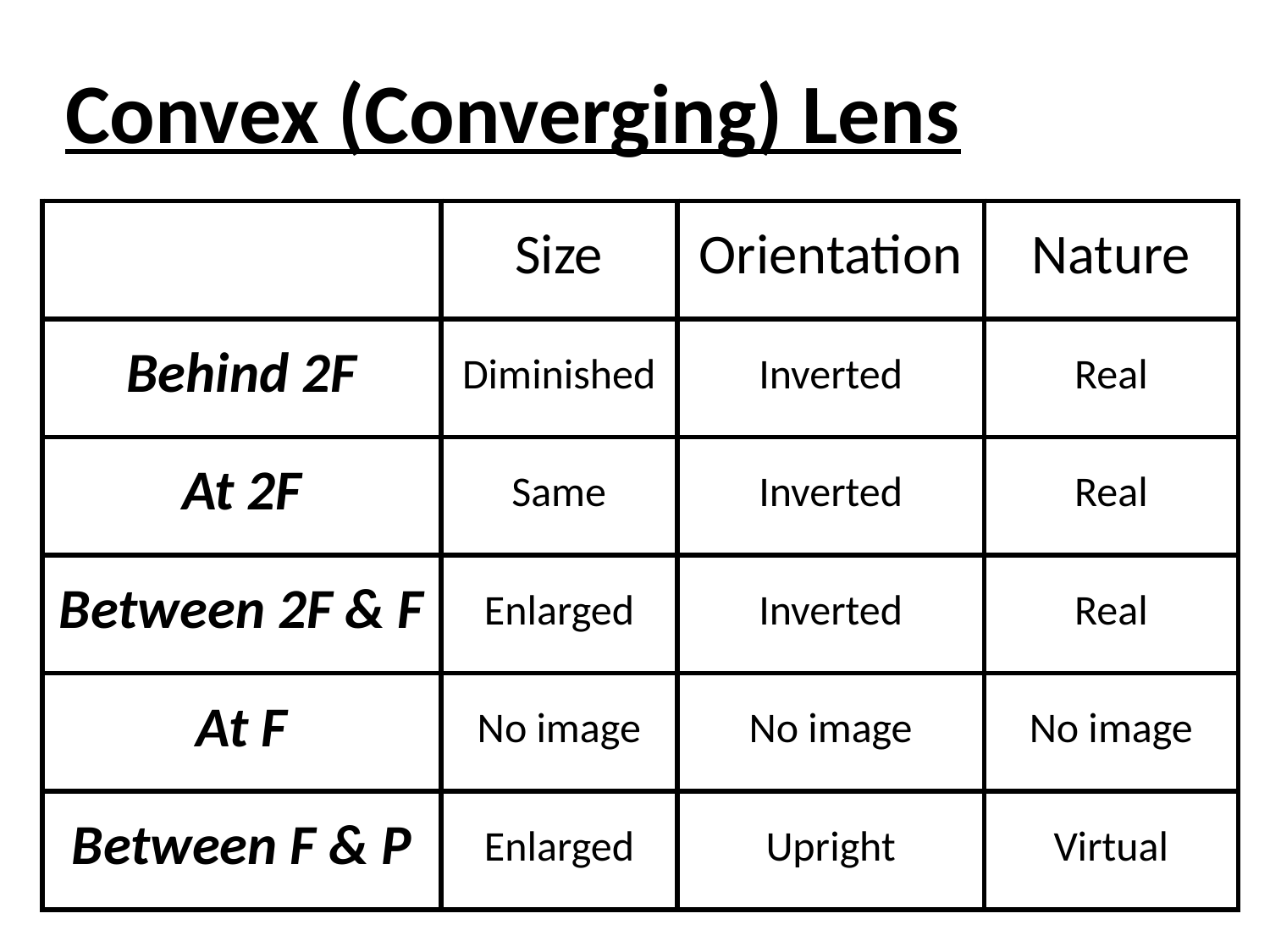

Convex (Converging) Lens
|  | Size | Orientation | Nature |
| --- | --- | --- | --- |
| Behind 2F | Diminished | Inverted | Real |
| At 2F | Same | Inverted | Real |
| Between 2F & F | Enlarged | Inverted | Real |
| At F | No image | No image | No image |
| Between F & P | Enlarged | Upright | Virtual |